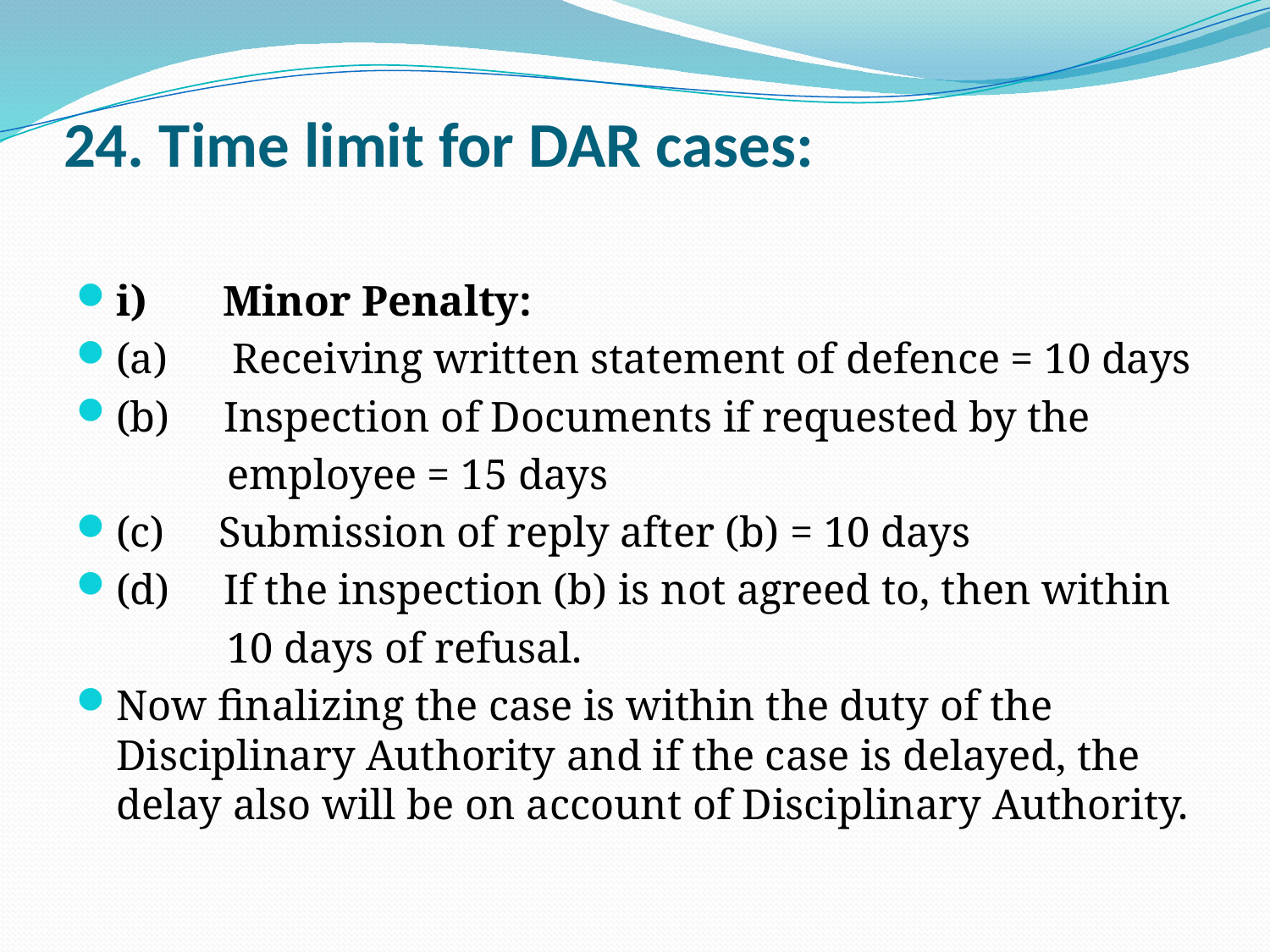

# 24. Time limit for DAR cases:
i)       Minor Penalty:
(a)      Receiving written statement of defence = 10 days
(b)     Inspection of Documents if requested by the
              employee = 15 days
(c)     Submission of reply after (b) = 10 days
(d)     If the inspection (b) is not agreed to, then within
              10 days of refusal.
Now finalizing the case is within the duty of the Disciplinary Authority and if the case is delayed, the delay also will be on account of Disciplinary Authority.